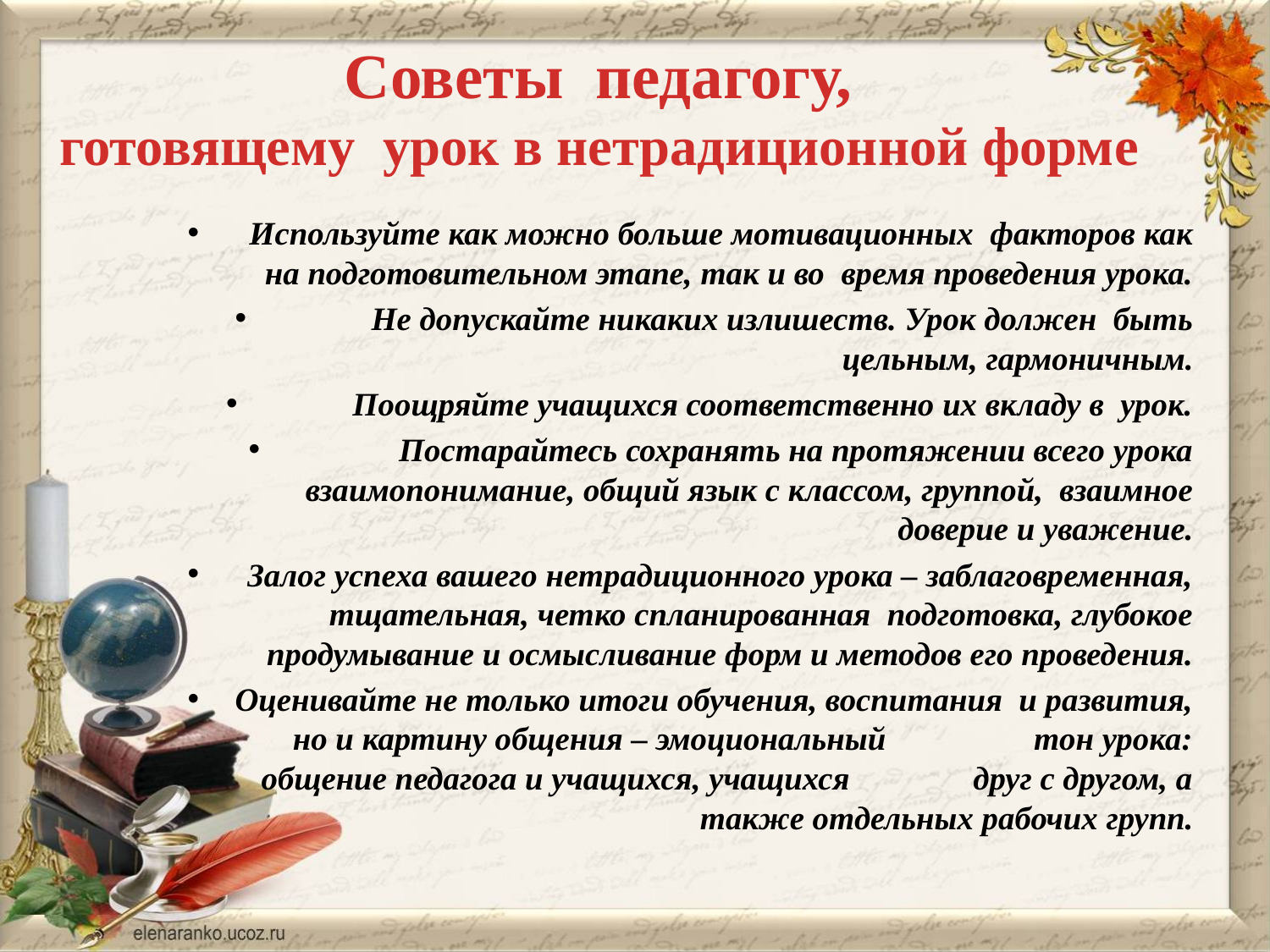

# Советы  педагогу, готовящему  урок в нетрадиционной форме
Используйте как можно больше мотивационных  факторов как на подготовительном этапе, так и во  время проведения урока.
Не допускайте никаких излишеств. Урок должен  быть цельным, гармоничным.
Поощряйте учащихся соответственно их вкладу в  урок.
Постарайтесь сохранять на протяжении всего урока взаимопонимание, общий язык с классом, группой,  взаимное доверие и уважение.
Залог успеха вашего нетрадиционного урока – заблаговременная, тщательная, четко спланированная  подготовка, глубокое продумывание и осмысливание форм и методов его проведения.
Оценивайте не только итоги обучения, воспитания  и развития, но и картину общения – эмоциональный                  тон урока: общение педагога и учащихся, учащихся               друг с другом, а также отдельных рабочих групп.